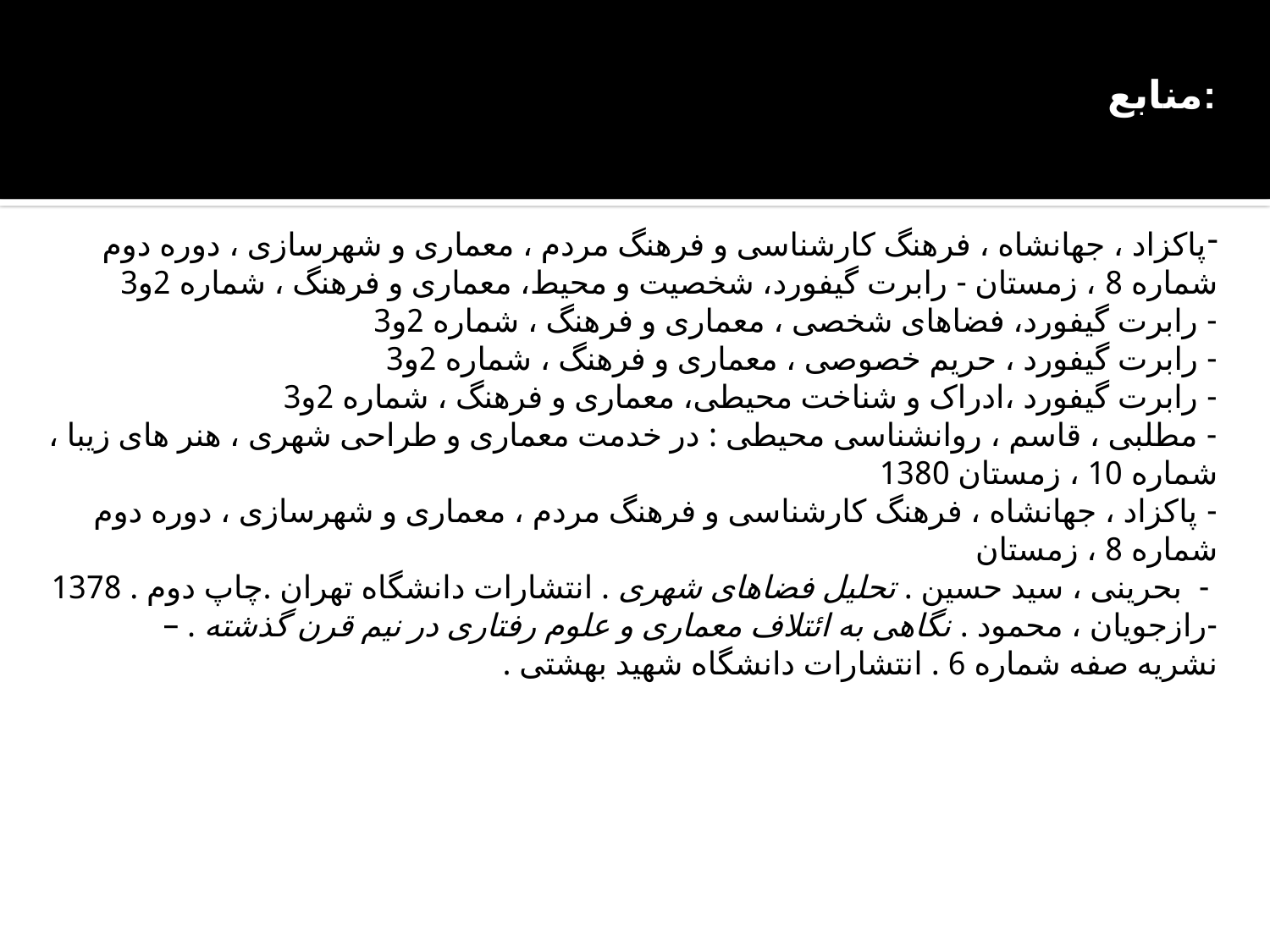

#
منابع:
پاکزاد ، جهانشاه ، فرهنگ کارشناسی و فرهنگ مردم ، معماری و شهرسازی ، دوره دوم شماره 8 ، زمستان - رابرت گیفورد، شخصیت و محیط، معماری و فرهنگ ، شماره 2و3
- رابرت گیفورد، فضاهای شخصی ، معماری و فرهنگ ، شماره 2و3
- رابرت گیفورد ، حریم خصوصی ، معماری و فرهنگ ، شماره 2و3
- رابرت گیفورد ،ادراک و شناخت محیطی، معماری و فرهنگ ، شماره 2و3
- مطلبی ، قاسم ، روانشناسی محیطی : در خدمت معماری و طراحی شهری ، هنر های زیبا ، شماره 10 ، زمستان 1380
- پاکزاد ، جهانشاه ، فرهنگ کارشناسی و فرهنگ مردم ، معماری و شهرسازی ، دوره دوم شماره 8 ، زمستان
 -  بحرینی ، سید حسین . تحلیل فضاهای شهری . انتشارات دانشگاه تهران .چاپ دوم . 1378
-رازجویان ، محمود . نگاهی به ائتلاف معماری و علوم رفتاری در نیم قرن گذشته . –
نشریه صفه شماره 6 . انتشارات دانشگاه شهید بهشتی .